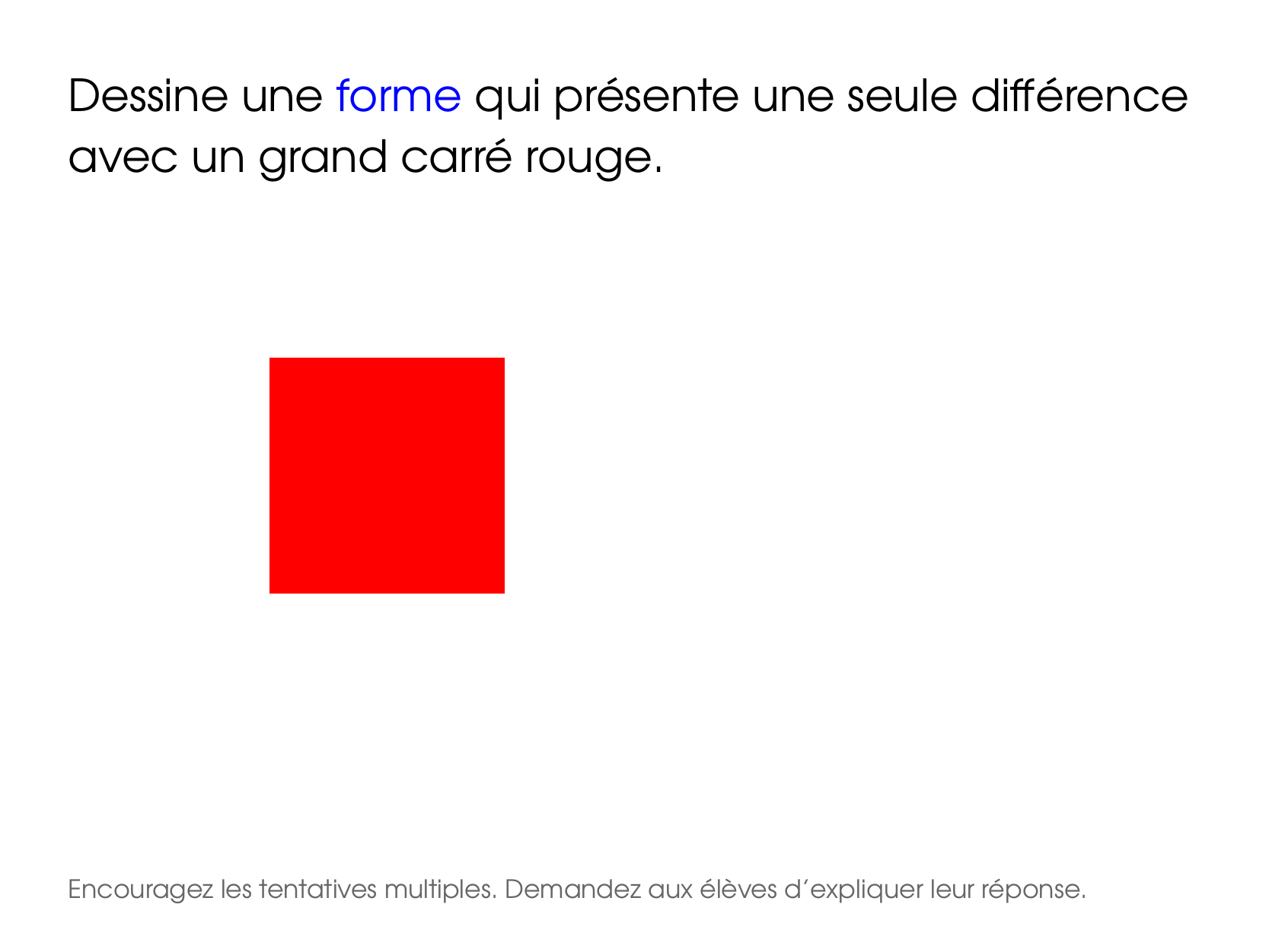

Dessine une forme qui présente une seule différence avec un grand carré rouge.

Encouragez les tentatives multiples. Demandez aux élèves d’expliquer leur réponse.